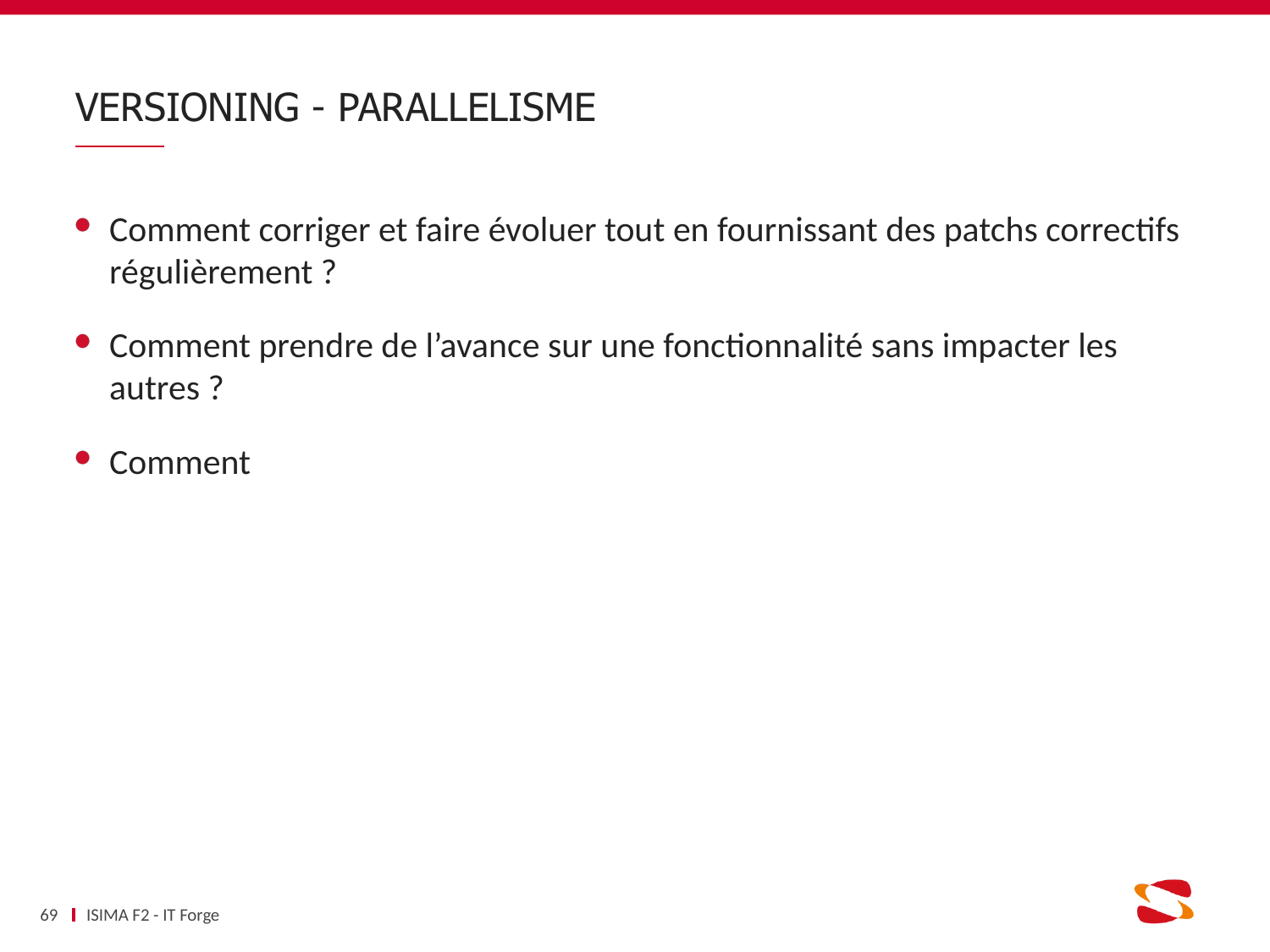

# Versioning - parallelisme
Comment corriger et faire évoluer tout en fournissant des patchs correctifs régulièrement ?
Comment prendre de l’avance sur une fonctionnalité sans impacter les autres ?
Comment
69
ISIMA F2 - IT Forge